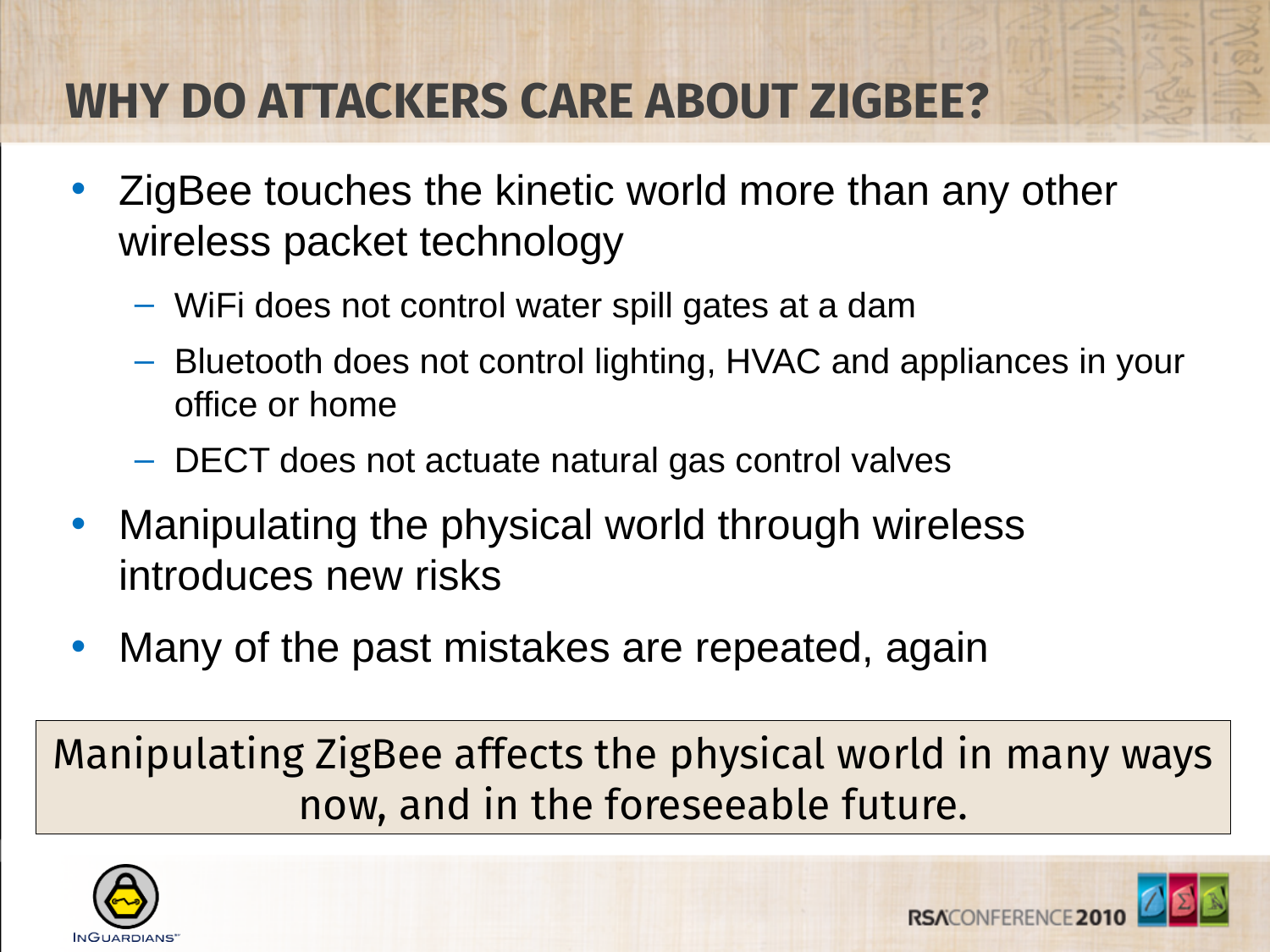

# Why Do ATTACKERS Care ABOUT ZIGBEE?
ZigBee touches the kinetic world more than any other wireless packet technology
WiFi does not control water spill gates at a dam
Bluetooth does not control lighting, HVAC and appliances in your office or home
DECT does not actuate natural gas control valves
Manipulating the physical world through wireless introduces new risks
Many of the past mistakes are repeated, again
Manipulating ZigBee affects the physical world in many ways now, and in the foreseeable future.